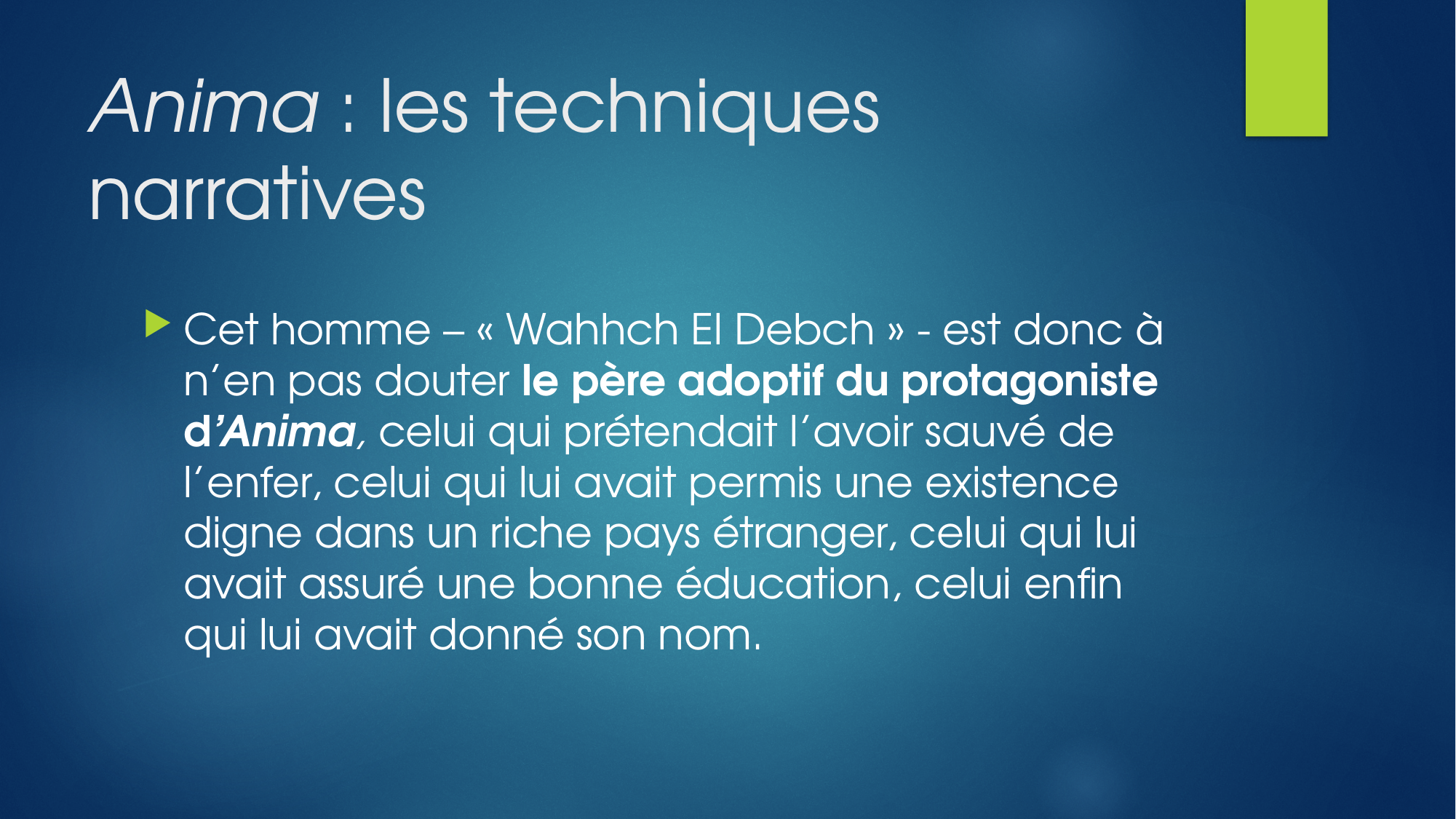

# Anima : les techniques narratives

Cet homme – « Wahhch El Debch » - est donc à n’en pas douter le père adoptif du protagoniste d’Anima, celui qui prétendait l’avoir sauvé de l’enfer, celui qui lui avait permis une existence digne dans un riche pays étranger, celui qui lui avait assuré une bonne éducation, celui enfin qui lui avait donné son nom.